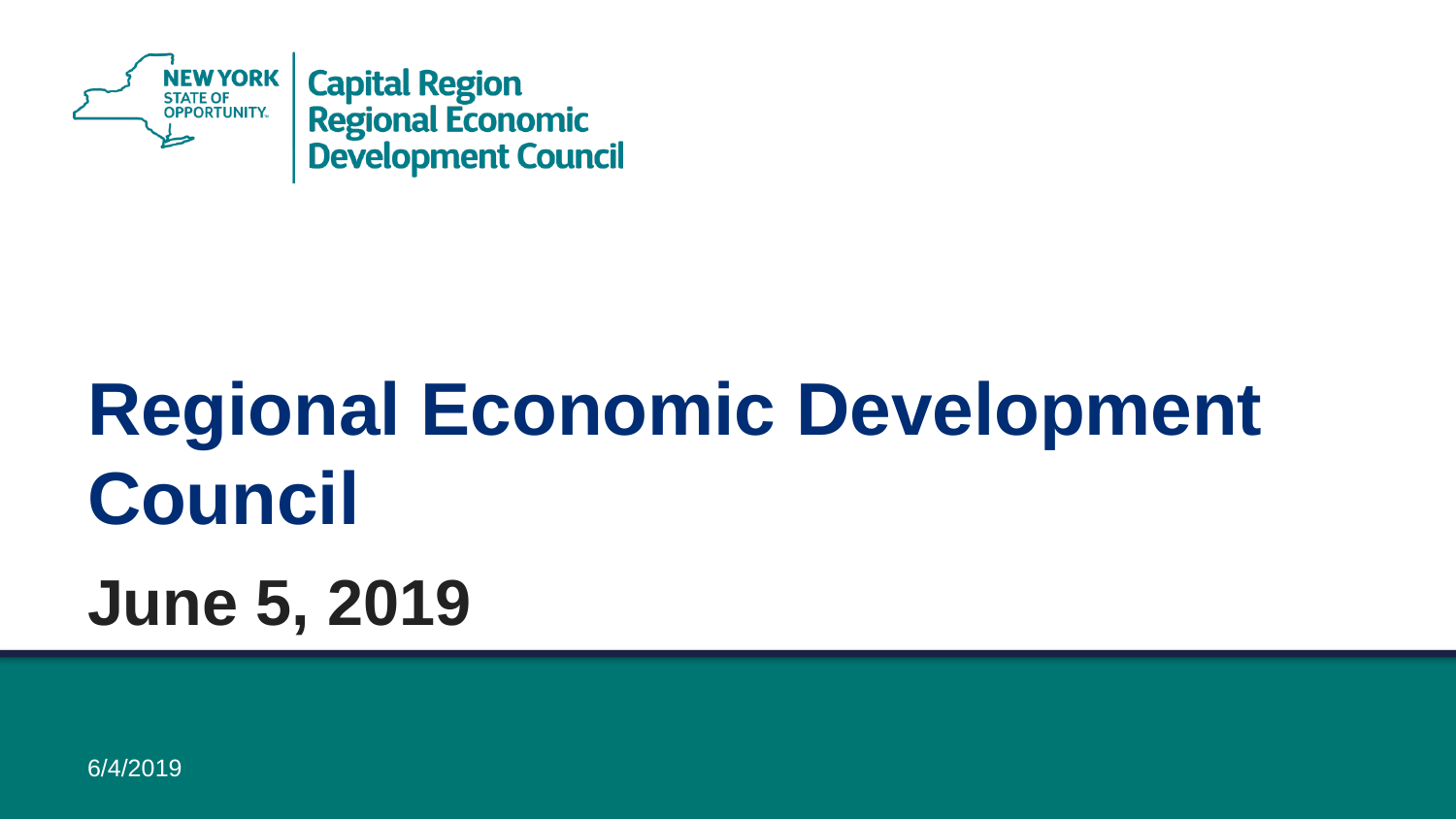

# Regional Economic Development Council
June 5, 2019